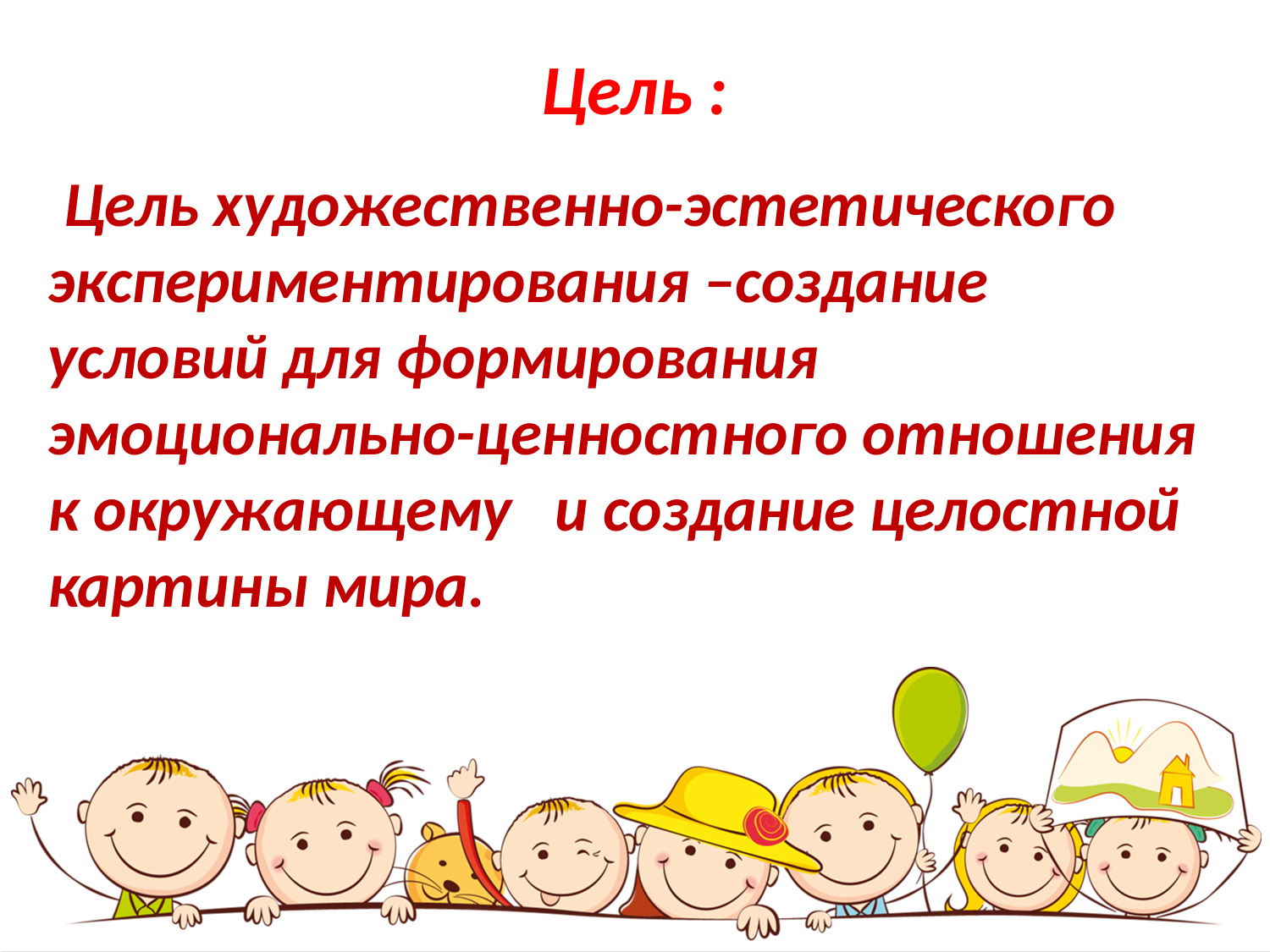

# Цель :
 Цель художественно-эстетического экспериментирования –создание условий для формирования эмоционально-ценностного отношения к окружающему   и создание целостной картины мира.